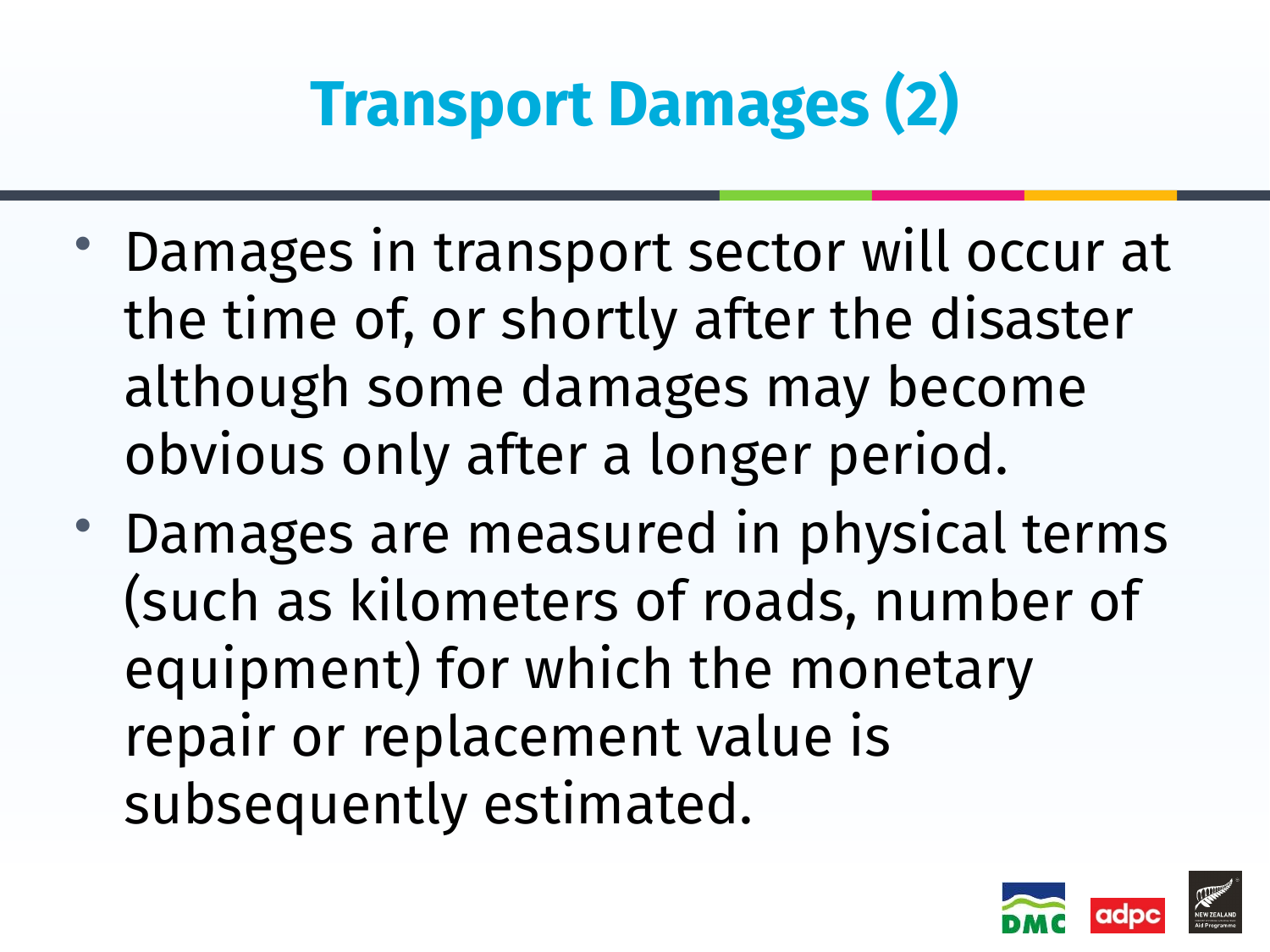

# Transport Damages (2)
Damages in transport sector will occur at the time of, or shortly after the disaster although some damages may become obvious only after a longer period.
Damages are measured in physical terms (such as kilometers of roads, number of equipment) for which the monetary repair or replacement value is subsequently estimated.